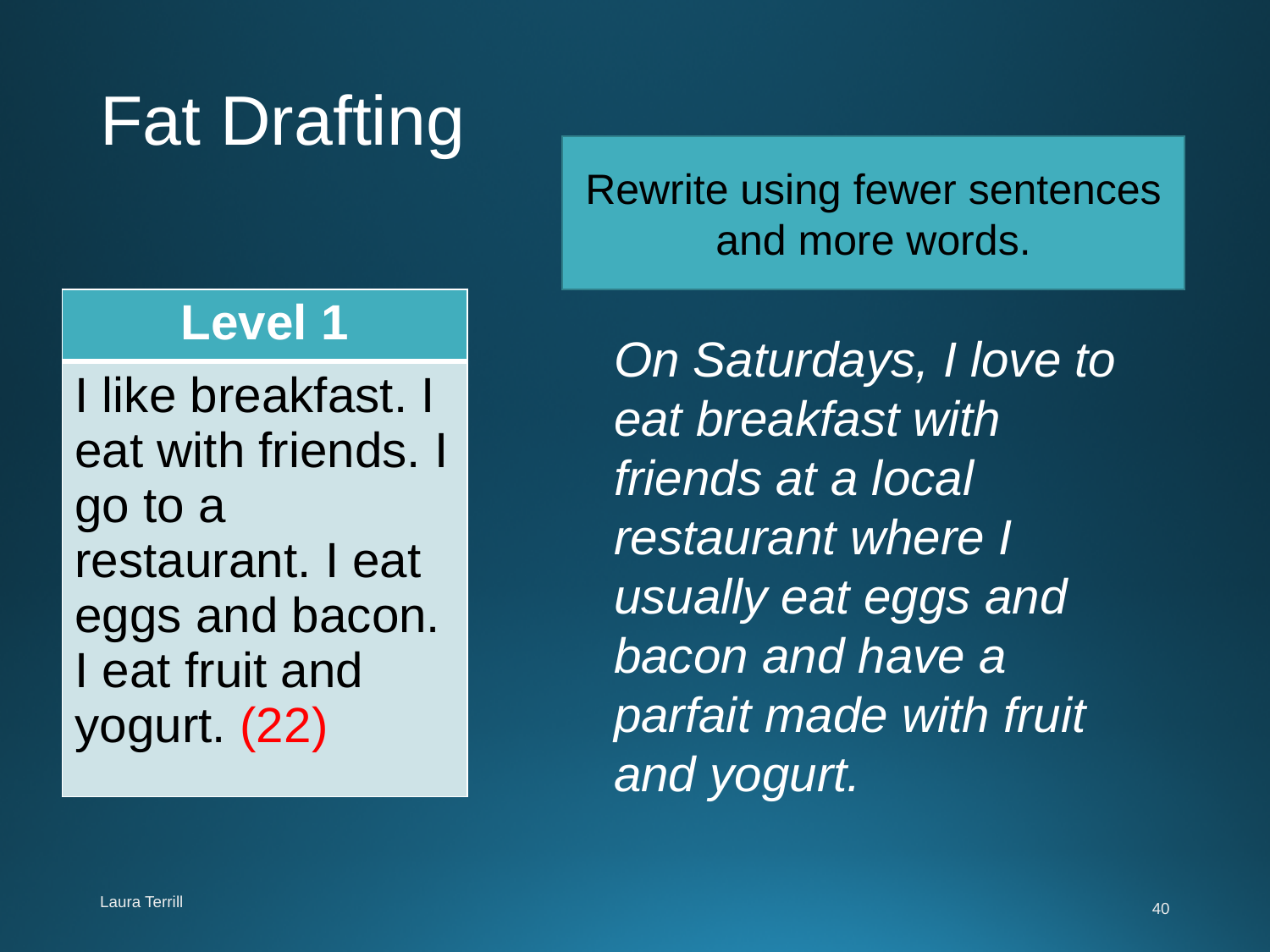

# Fat Drafting
Rewrite using fewer sentences and more words.
| Level 1 |
| --- |
| I like breakfast. I eat with friends. I go to a restaurant. I eat eggs and bacon. I eat fruit and yogurt. (22) |
On Saturdays, I love to eat breakfast with friends at a local restaurant where I usually eat eggs and bacon and have a parfait made with fruit and yogurt.
Laura Terrill
40